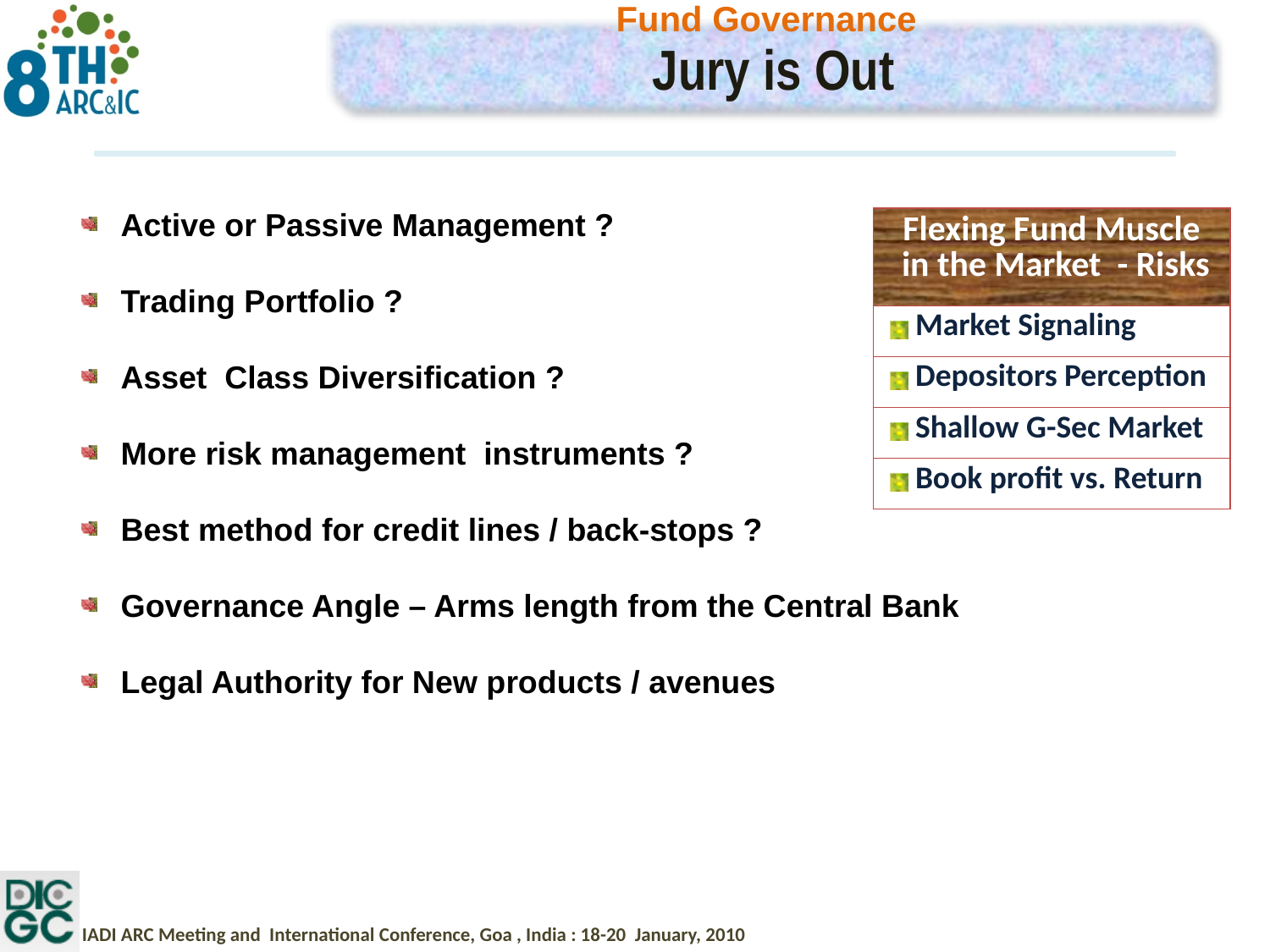

Fund Governance
Jury is Out

 Active or Passive Management ?

 Trading Portfolio ?

 Asset  Class Diversification ?

 More risk management  instruments ?

 Best method for credit lines / back-stops ?

 Governance Angle – Arms length from the Central Bank

 Legal Authority for New products / avenues

| Flexing Fund Muscle in the Market - Risks |
| --- |
| Market Signaling |
| Depositors Perception |
| Shallow G-Sec Market |
| Book profit vs. Return |